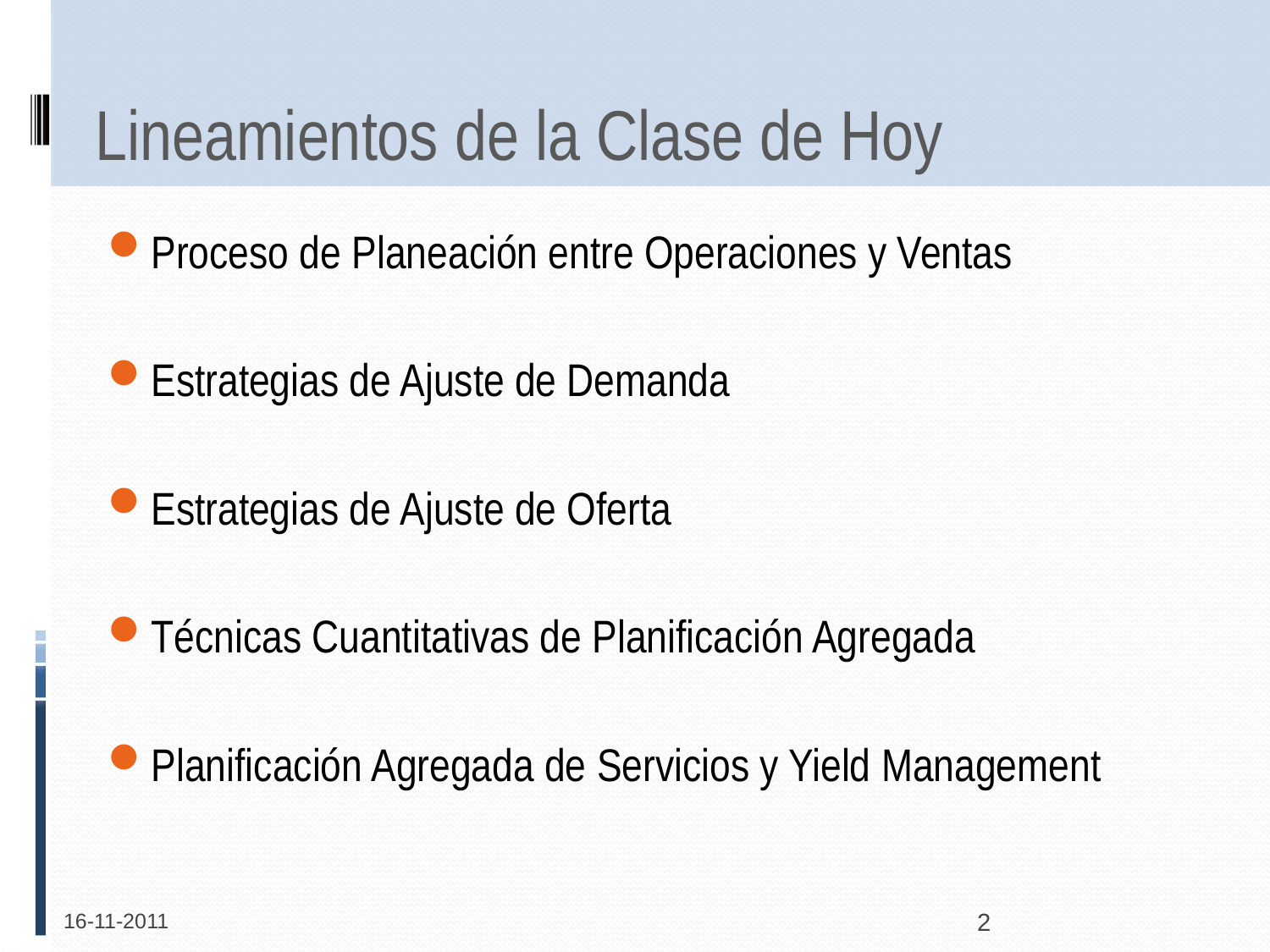

# Lineamientos de la Clase de Hoy
Proceso de Planeación entre Operaciones y Ventas

Estrategias de Ajuste de Demanda

Estrategias de Ajuste de Oferta

Técnicas Cuantitativas de Planificación Agregada

Planificación Agregada de Servicios y Yield Management

16-11-2011
2